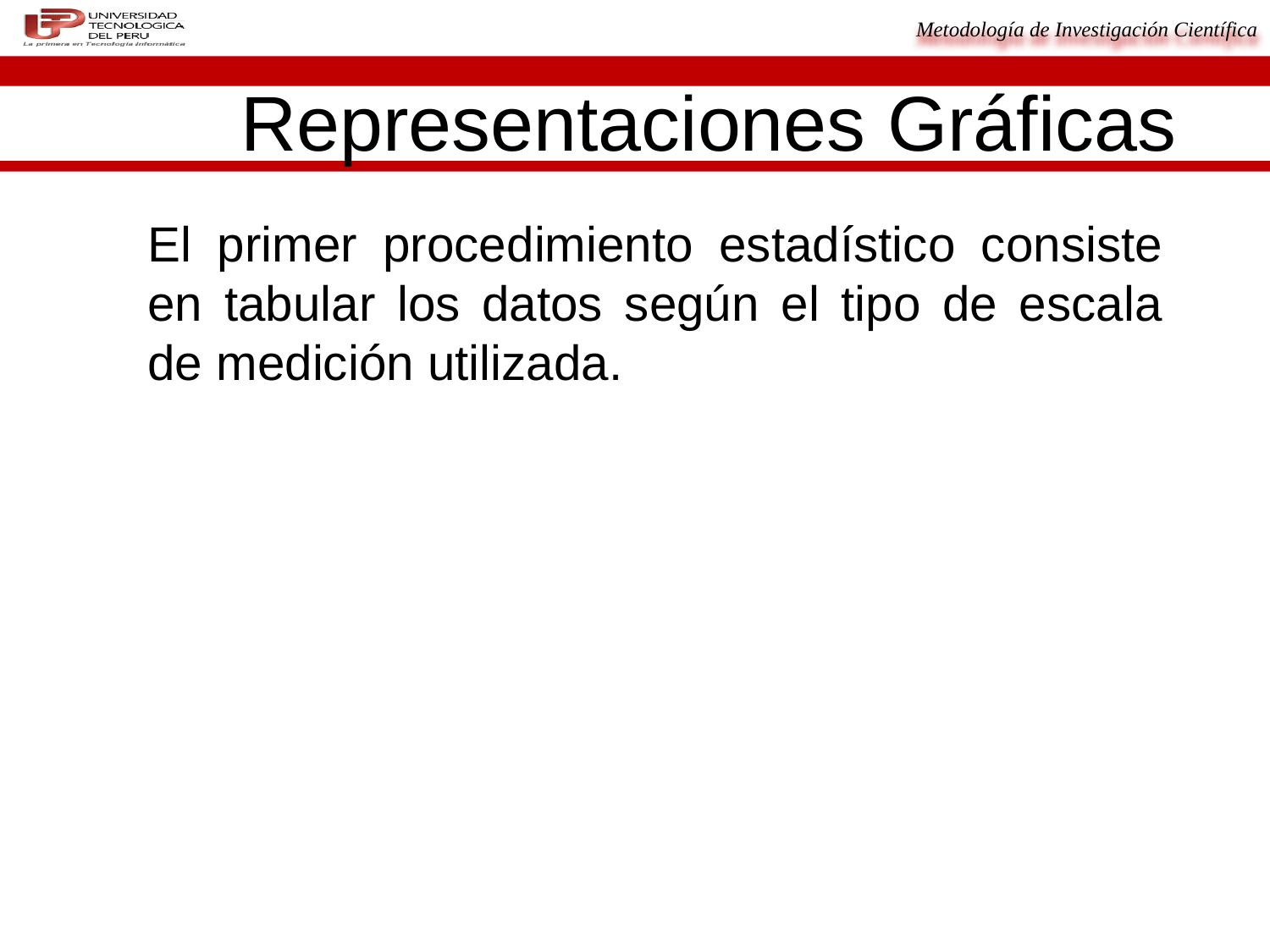

# Representaciones Gráficas
El primer procedimiento estadístico consiste en tabular los datos según el tipo de escala de medición utilizada.